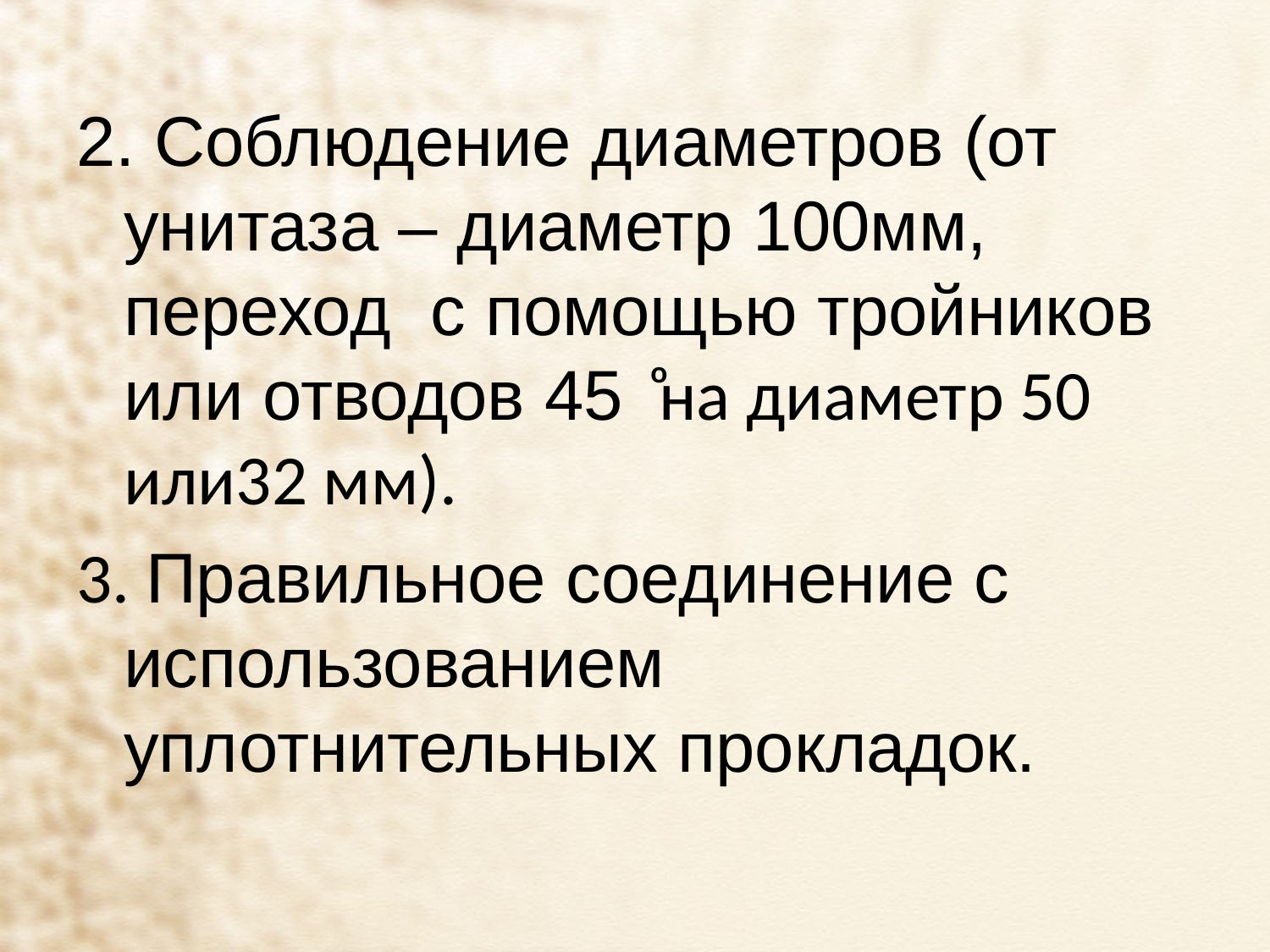

#
2. Соблюдение диаметров (от унитаза – диаметр 100мм, переход  с помощью тройников или отводов 45  ͦна диаметр 50 или32 мм).
3. Правильное соединение с использованием уплотнительных прокладок.